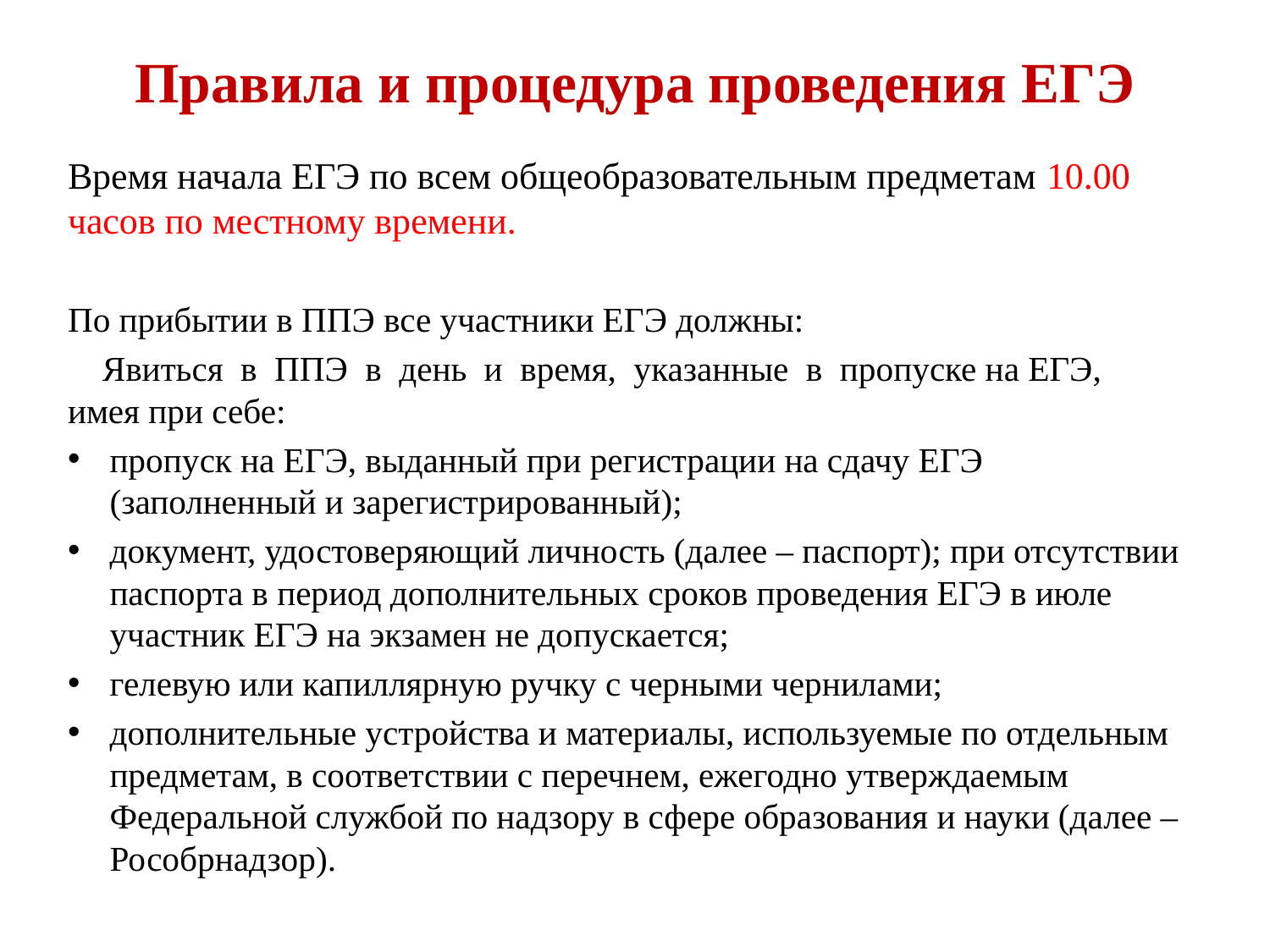

# Правила и процедура проведения ЕГЭ
Время начала ЕГЭ по всем общеобразовательным предметам 10.00 часов по местному времени.

По прибытии в ППЭ все участники ЕГЭ должны:
    Явиться  в  ППЭ  в  день  и  время,  указанные  в  пропуске на ЕГЭ,  имея при себе:
пропуск на ЕГЭ, выданный при регистрации на сдачу ЕГЭ (заполненный и зарегистрированный);
документ, удостоверяющий личность (далее – паспорт); при отсутствии паспорта в период дополнительных сроков проведения ЕГЭ в июле участник ЕГЭ на экзамен не допускается;
гелевую или капиллярную ручку с черными чернилами;
дополнительные устройства и материалы, используемые по отдельным предметам, в соответствии с перечнем, ежегодно утверждаемым Федеральной службой по надзору в сфере образования и науки (далее – Рособрнадзор).